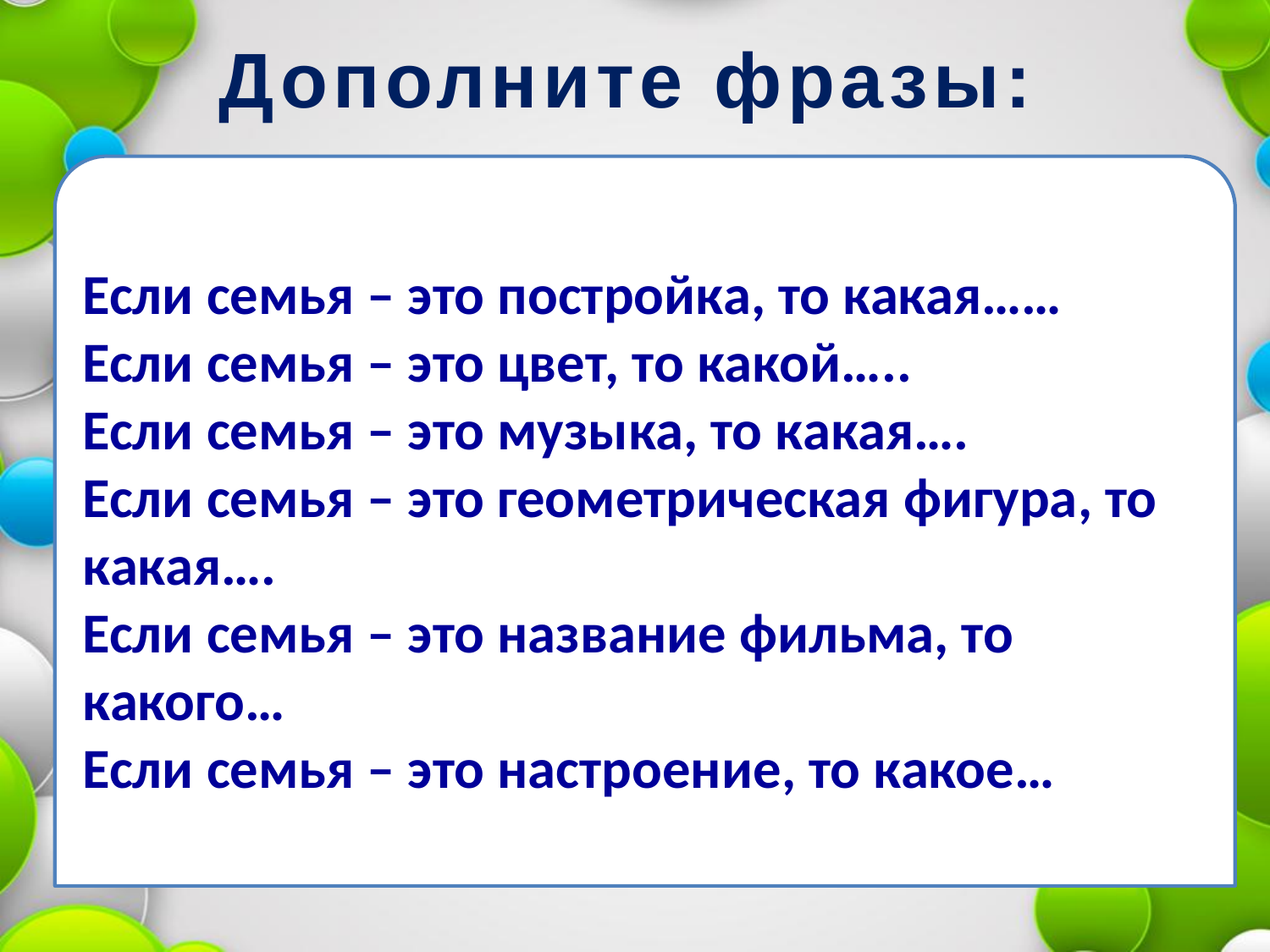

Дополните фразы:
Если семья – это постройка, то какая……
Если семья – это цвет, то какой…..
Если семья – это музыка, то какая….
Если семья – это геометрическая фигура, то какая….
Если семья – это название фильма, то какого…
Если семья – это настроение, то какое…